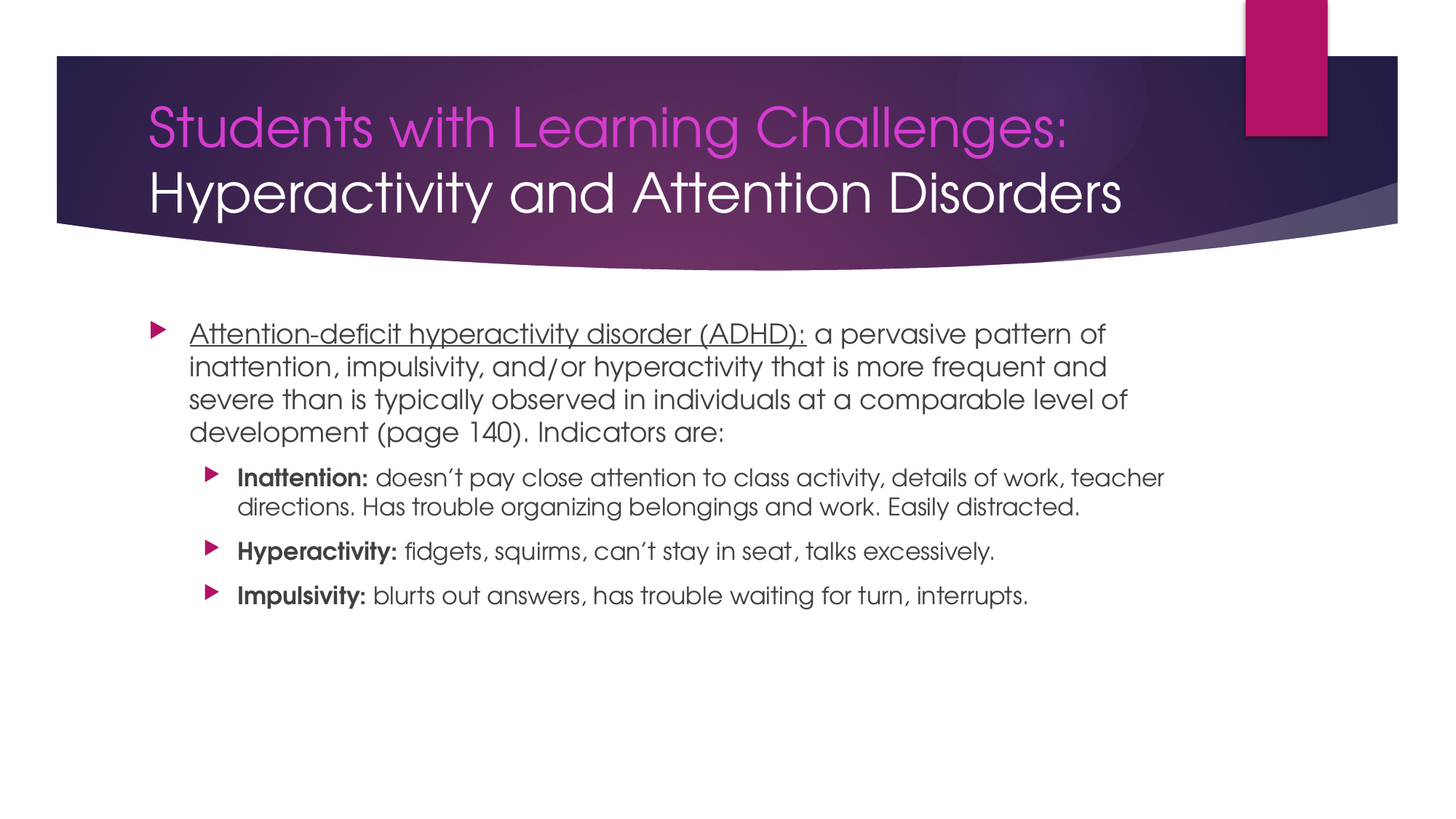

# Students with Learning Challenges: Hyperactivity and Attention Disorders
Attention-deficit hyperactivity disorder (ADHD): a pervasive pattern of inattention, impulsivity, and/or hyperactivity that is more frequent and severe than is typically observed in individuals at a comparable level of development (page 140). Indicators are:
Inattention: doesn’t pay close attention to class activity, details of work, teacher directions. Has trouble organizing belongings and work. Easily distracted.
Hyperactivity: fidgets, squirms, can’t stay in seat, talks excessively.
Impulsivity: blurts out answers, has trouble waiting for turn, interrupts.